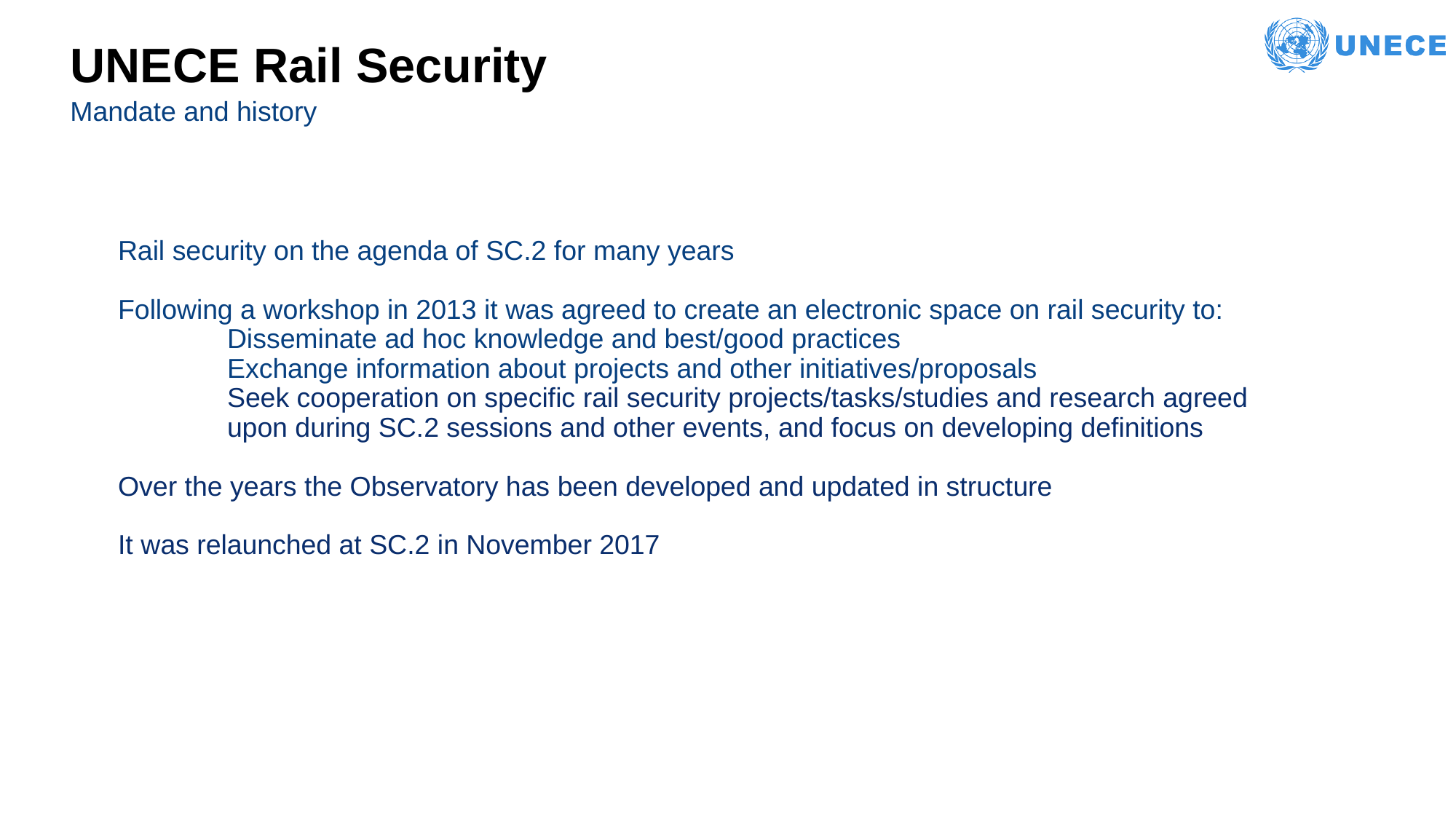

# UNECE Rail Security
Mandate and history
Rail security on the agenda of SC.2 for many years

Following a workshop in 2013 it was agreed to create an electronic space on rail security to:
	Disseminate ad hoc knowledge and best/good practices
	Exchange information about projects and other initiatives/proposals
	Seek cooperation on specific rail security projects/tasks/studies and research agreed 	upon during SC.2 sessions and other events, and focus on developing definitions

Over the years the Observatory has been developed and updated in structure

It was relaunched at SC.2 in November 2017